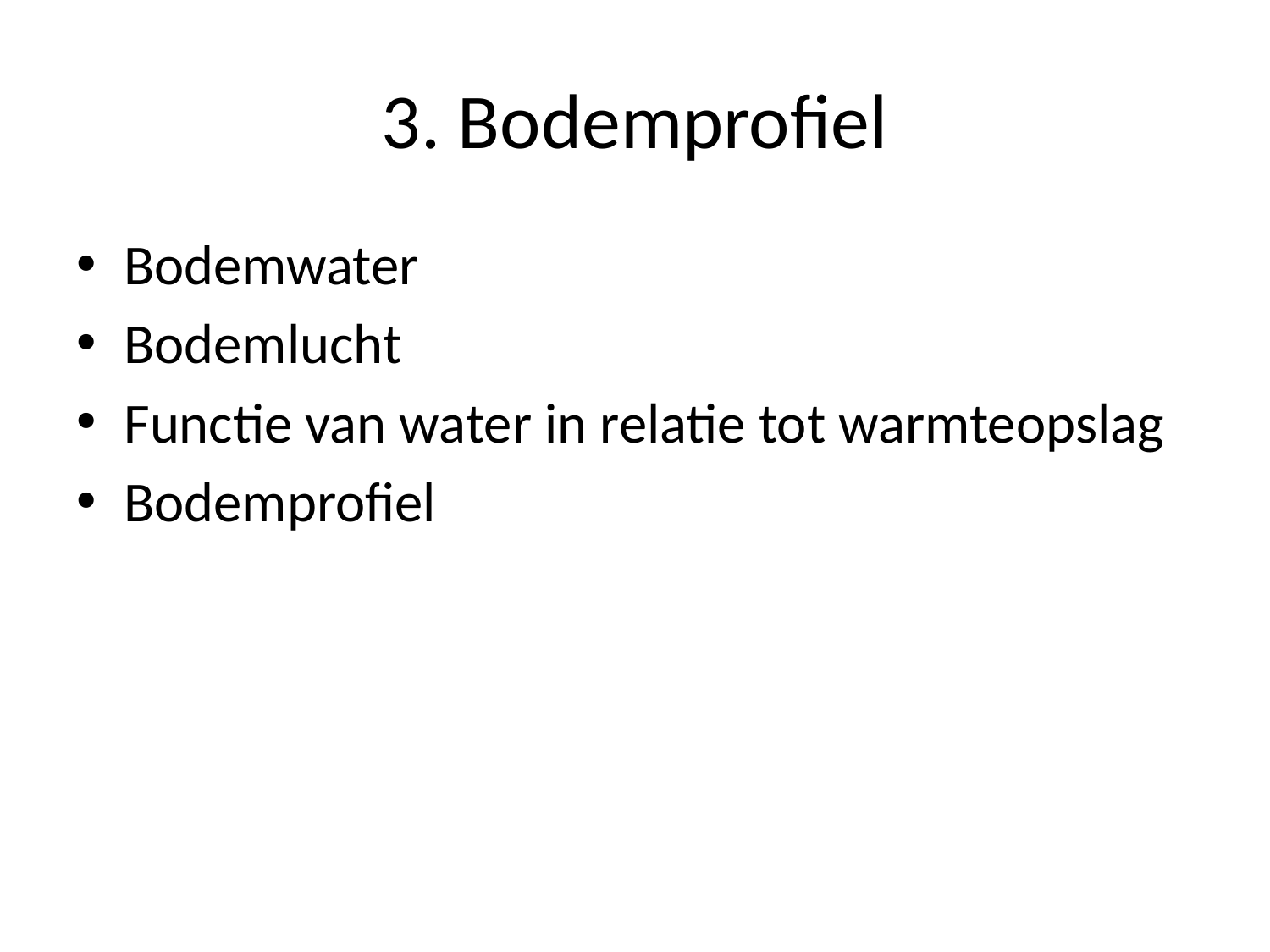

# 3. Bodemprofiel
Bodemwater
Bodemlucht
Functie van water in relatie tot warmteopslag
Bodemprofiel